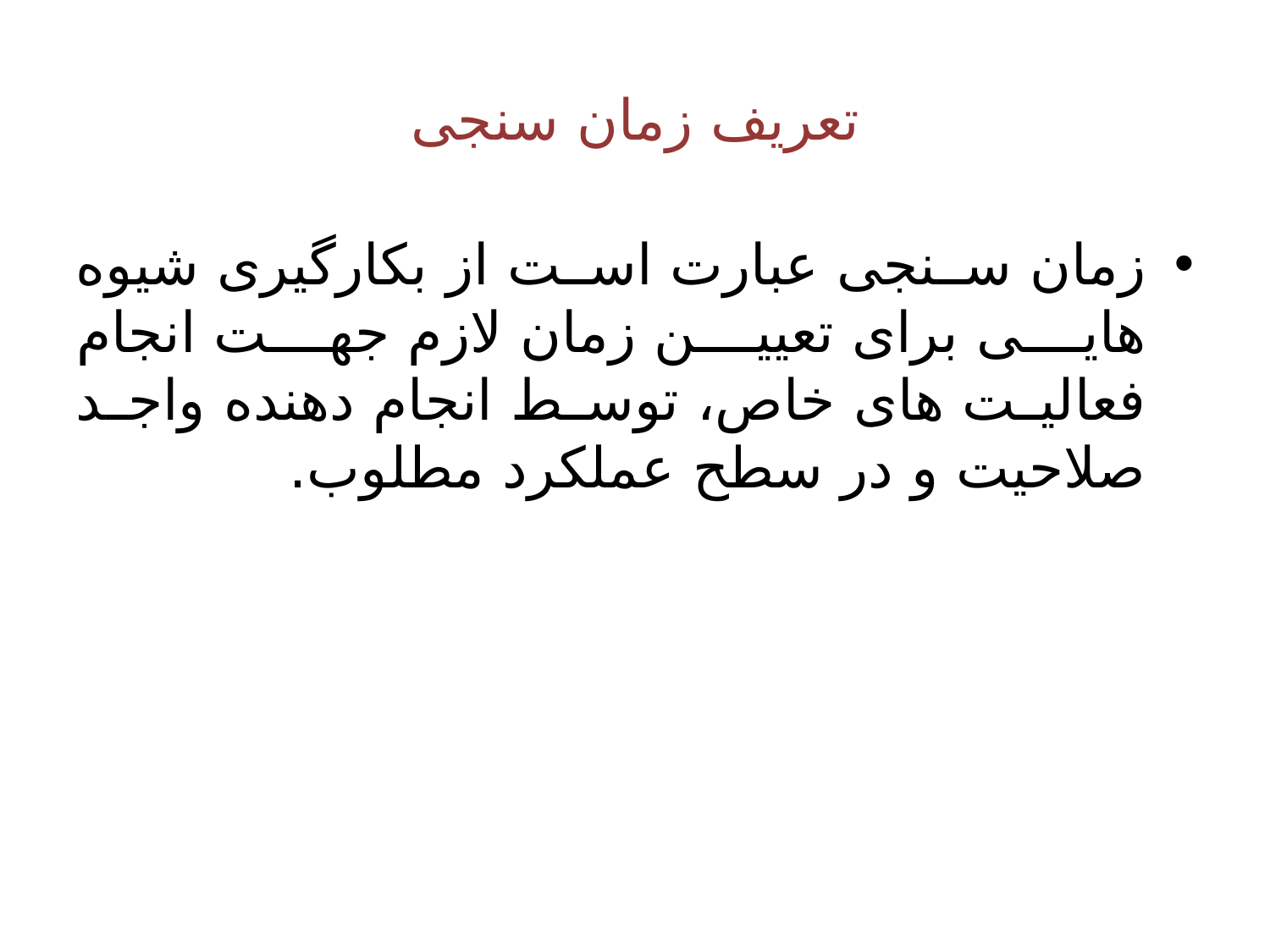

# تعریف زمان سنجی
زمان سنجی عبارت است از بکارگیری شیوه هایی برای تعیین زمان لازم جهت انجام فعالیت های خاص، توسط انجام دهنده واجد صلاحیت و در سطح عملکرد مطلوب.